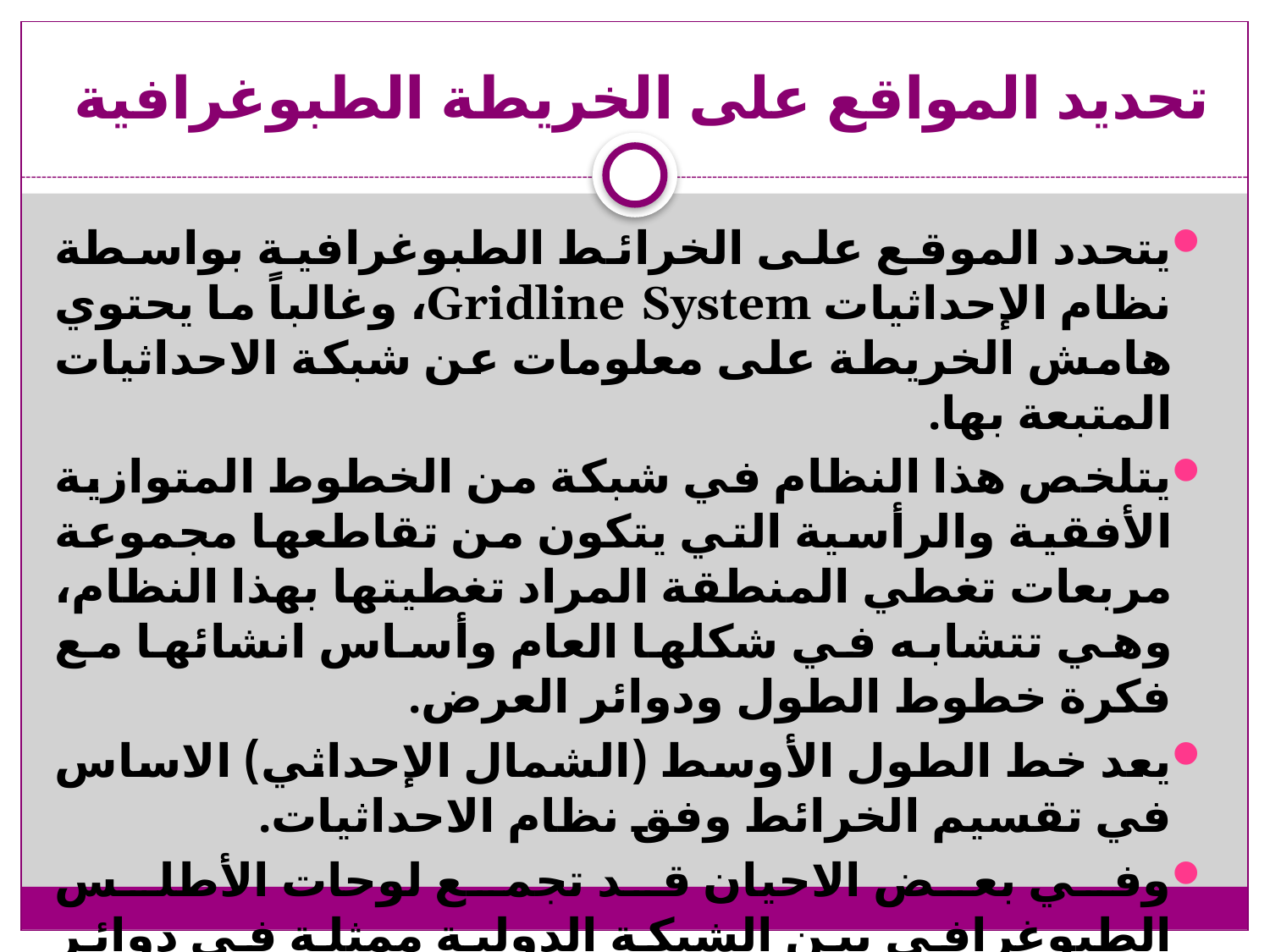

# تحديد المواقع على الخريطة الطبوغرافية
يتحدد الموقع على الخرائط الطبوغرافية بواسطة نظام الإحداثيات Gridline System، وغالباً ما يحتوي هامش الخريطة على معلومات عن شبكة الاحداثيات المتبعة بها.
يتلخص هذا النظام في شبكة من الخطوط المتوازية الأفقية والرأسية التي يتكون من تقاطعها مجموعة مربعات تغطي المنطقة المراد تغطيتها بهذا النظام، وهي تتشابه في شكلها العام وأساس انشائها مع فكرة خطوط الطول ودوائر العرض.
يعد خط الطول الأوسط (الشمال الإحداثي) الاساس في تقسيم الخرائط وفق نظام الاحداثيات.
وفي بعض الاحيان قد تجمع لوحات الأطلس الطبوغرافي بين الشبكة الدولية ممثلة في دوائر العرض وخطوط الطول وشبكة الإحداثيات المحلية .